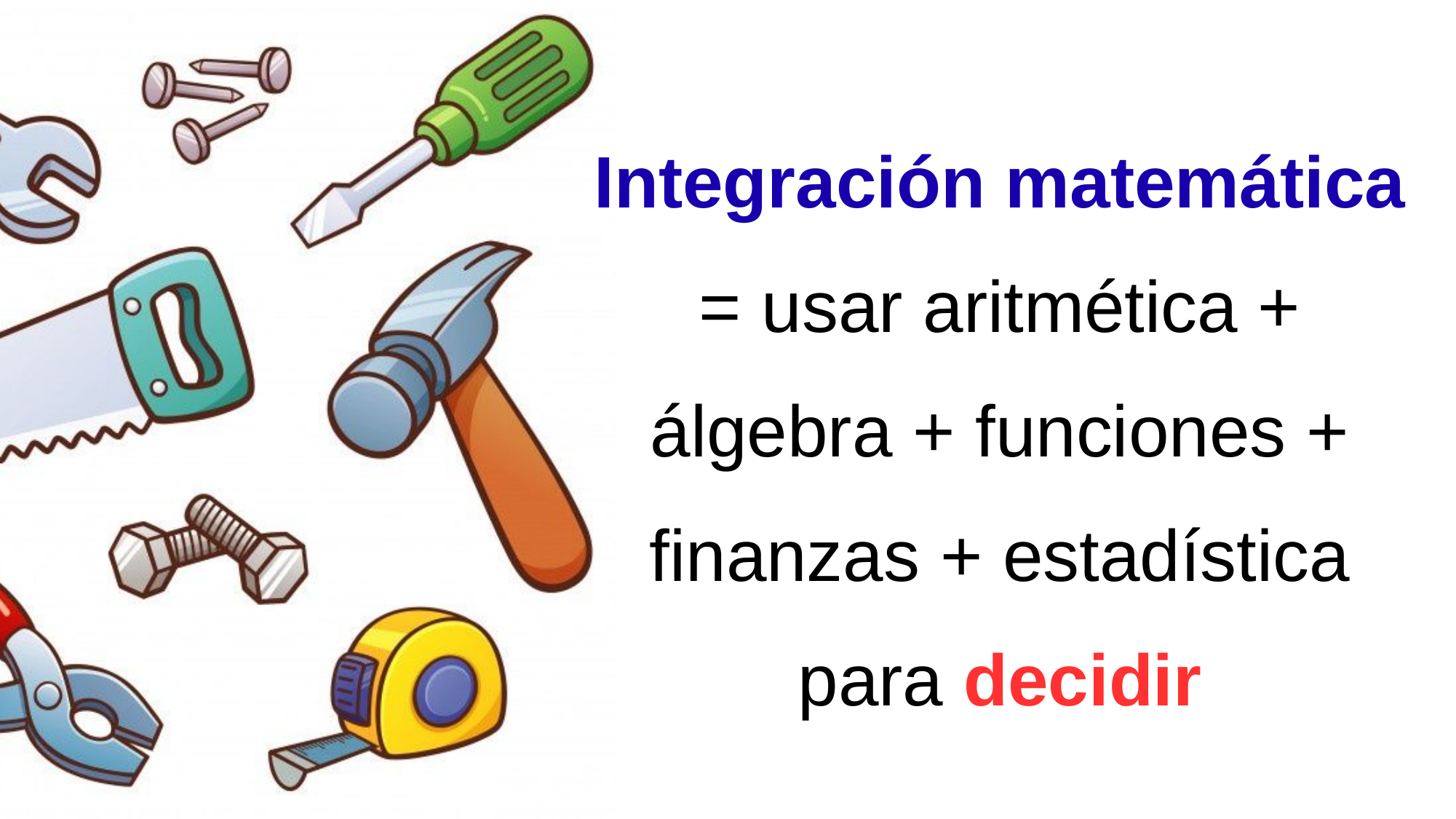

Integración matemática = usar aritmética + álgebra + funciones + finanzas + estadística para decidir